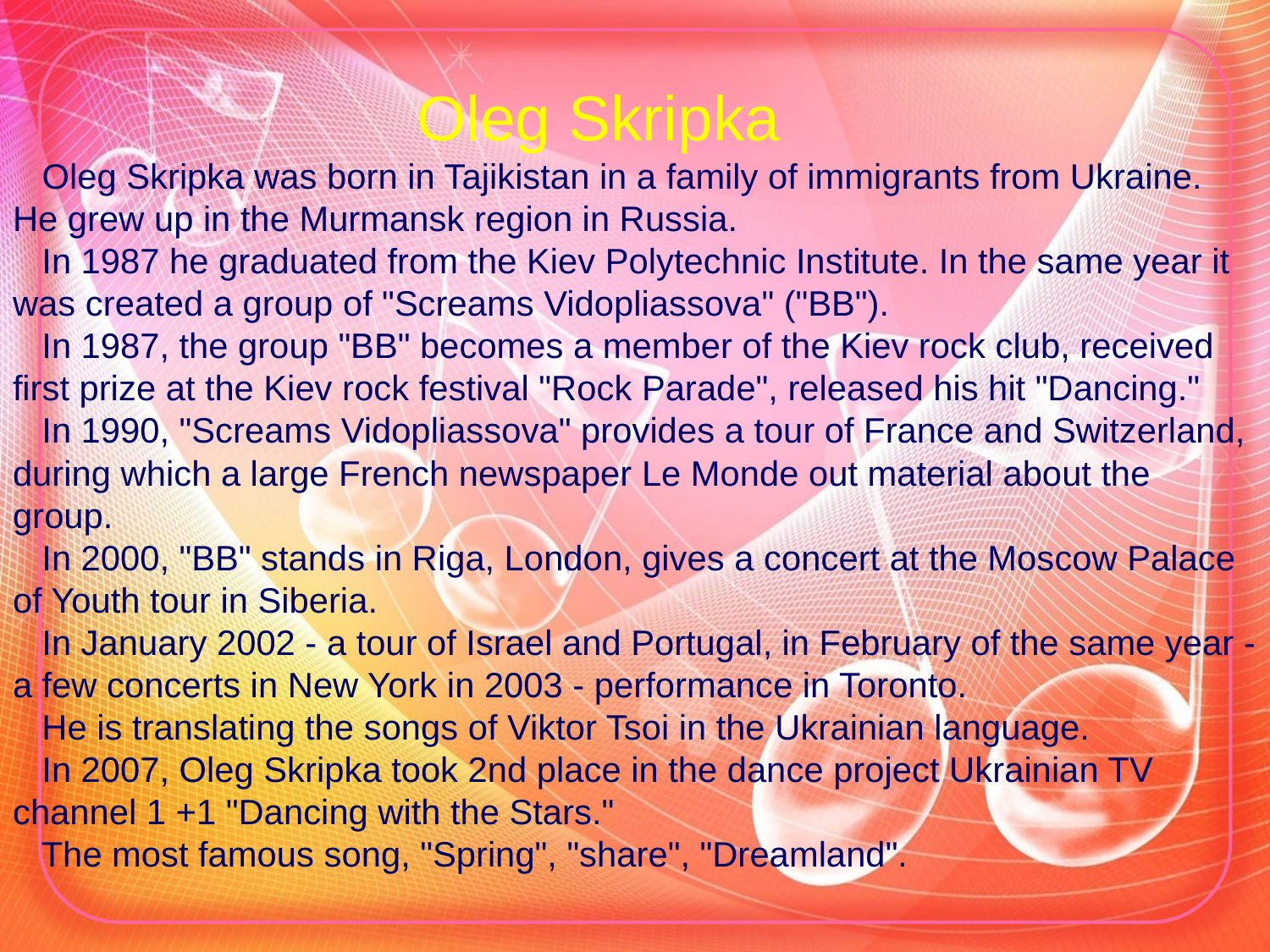

# Oleg Skripka Oleg Skripka was born in Tajikistan in a family of immigrants from Ukraine. He grew up in the Murmansk region in Russia. In 1987 he graduated from the Kiev Polytechnic Institute. In the same year it was created a group of "Screams Vidopliassova" ("BB"). In 1987, the group "BB" becomes a member of the Kiev rock club, received first prize at the Kiev rock festival "Rock Parade", released his hit "Dancing." In 1990, "Screams Vidopliassova" provides a tour of France and Switzerland, during which a large French newspaper Le Monde out material about the group. In 2000, "BB" stands in Riga, London, gives a concert at the Moscow Palace of Youth tour in Siberia. In January 2002 - a tour of Israel and Portugal, in February of the same year - a few concerts in New York in 2003 - performance in Toronto. He is translating the songs of Viktor Tsoi in the Ukrainian language. In 2007, Oleg Skripka took 2nd place in the dance project Ukrainian TV channel 1 +1 "Dancing with the Stars." The most famous song, "Spring", "share", "Dreamland".